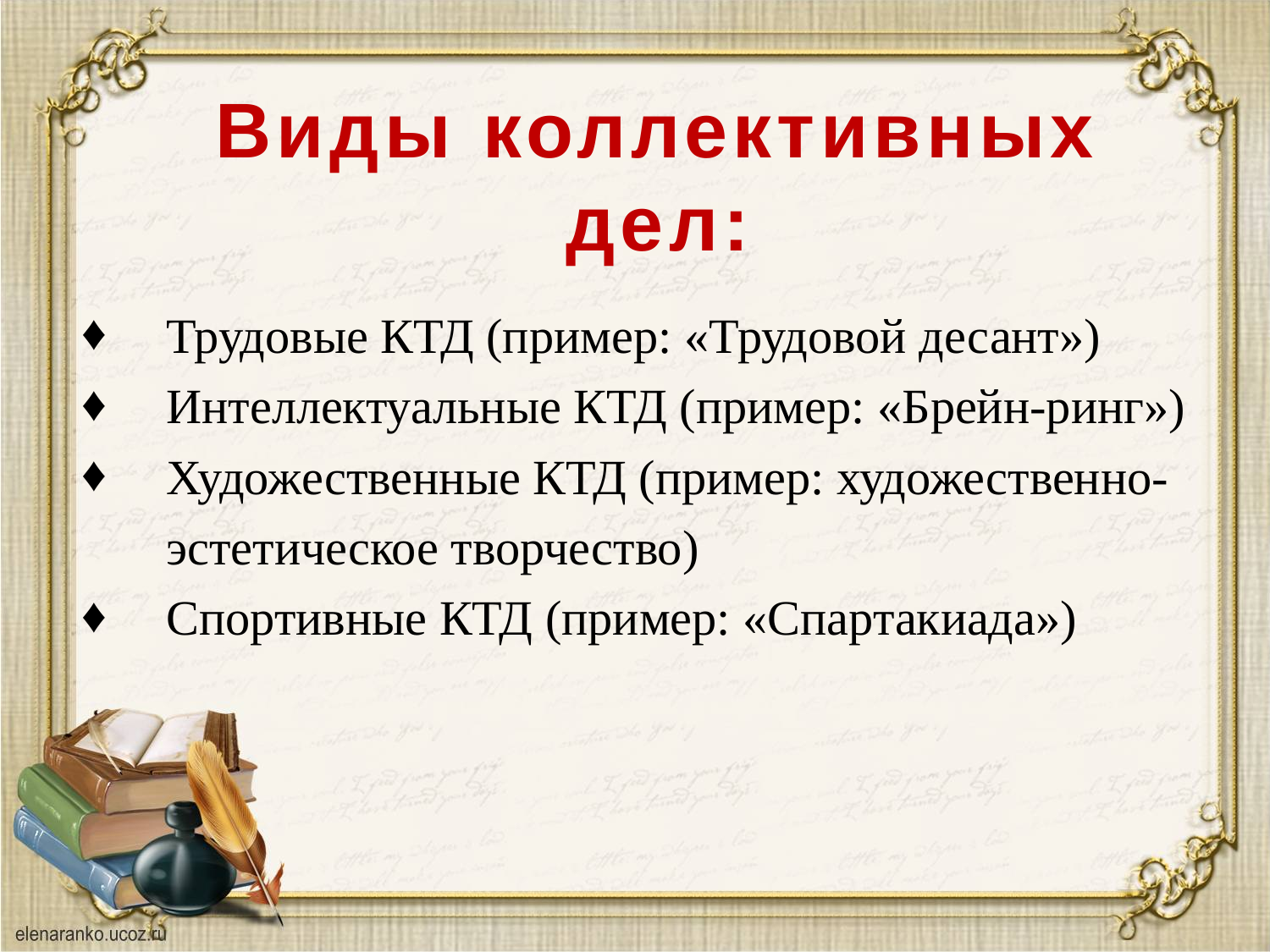

# Виды коллективных дел:
Трудовые КТД (пример: «Трудовой десант»)
Интеллектуальные КТД (пример: «Брейн-ринг»)
Художественные КТД (пример: художественно- эстетическое творчество)
Спортивные КТД (пример: «Спартакиада»)